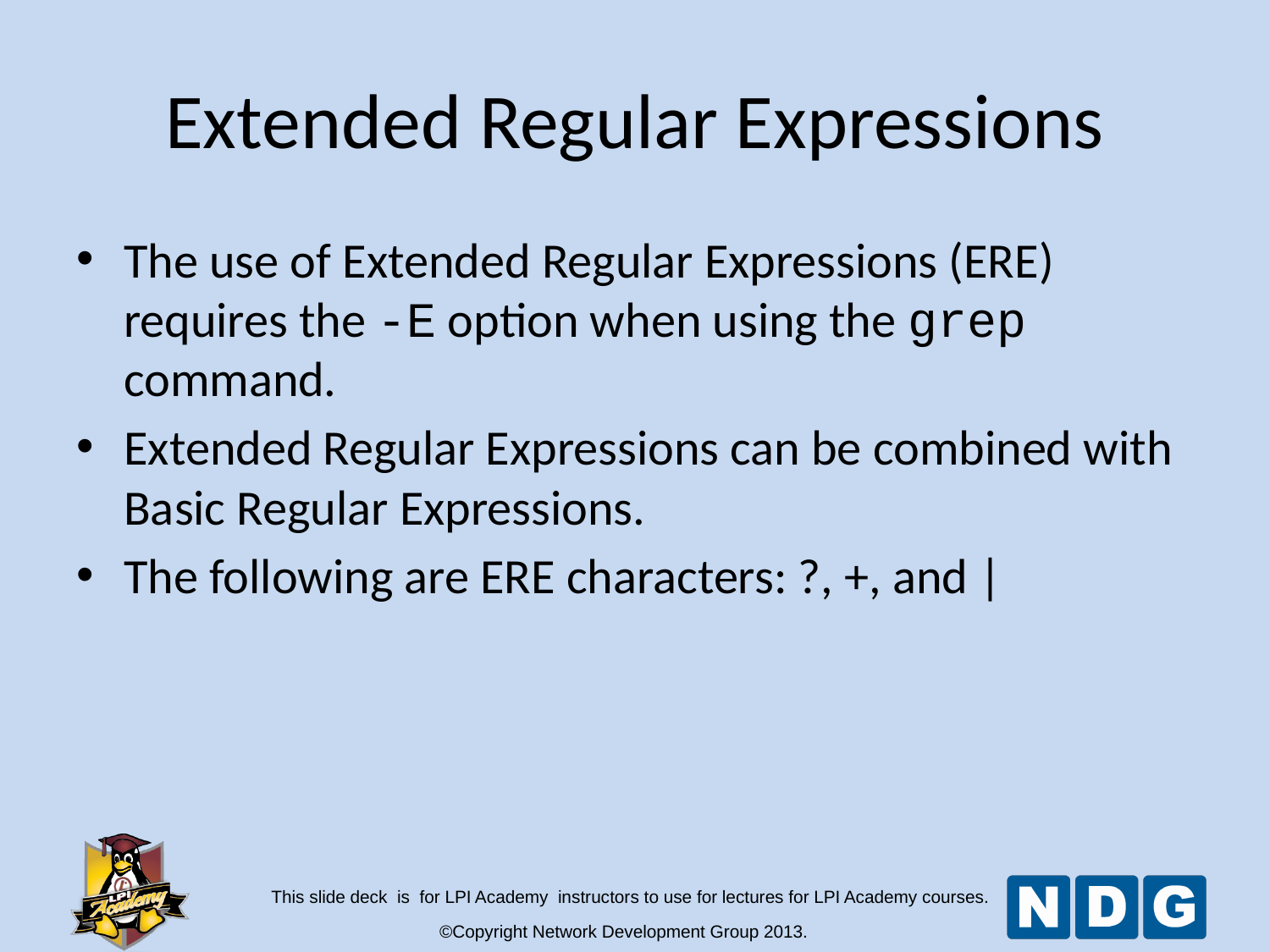

# Extended Regular Expressions
The use of Extended Regular Expressions (ERE) requires the -E option when using the grep command.
Extended Regular Expressions can be combined with Basic Regular Expressions.
The following are ERE characters: ?, +, and |